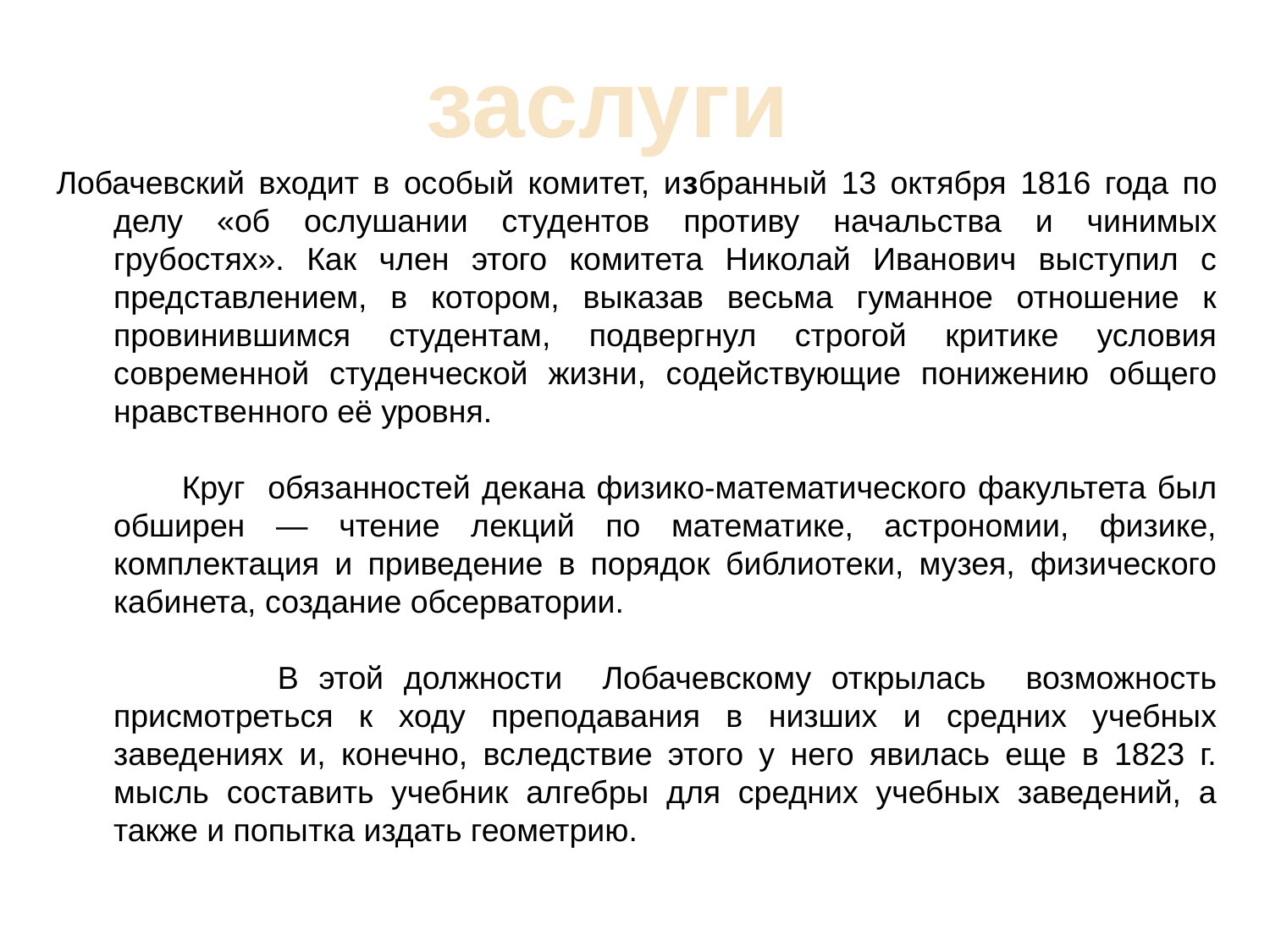

заслуги
Лобачевский входит в особый комитет, избранный 13 октября 1816 года по делу «об ослушании студентов противу начальства и чинимых грубостях». Как член этого комитета Николай Иванович выступил с представлением, в котором, выказав весьма гуманное отношение к провинившимся студентам, подвергнул строгой критике условия современной студенческой жизни, содействующие понижению общего нравственного её уровня.

           Круг  обязанностей декана физико-математического факультета был обширен — чтение лекций по математике, астрономии, физике, комплектация и приведение в порядок библиотеки, музея, физического кабинета, создание обсерватории.

           В этой должности  Лобачевскому открылась  возможность присмотреться к ходу преподавания в низших и средних учебных заведениях и, конечно, вследствие этого у него явилась еще в 1823 г. мысль составить учебник алгебры для средних учебных заведений, а также и попытка издать геометрию.